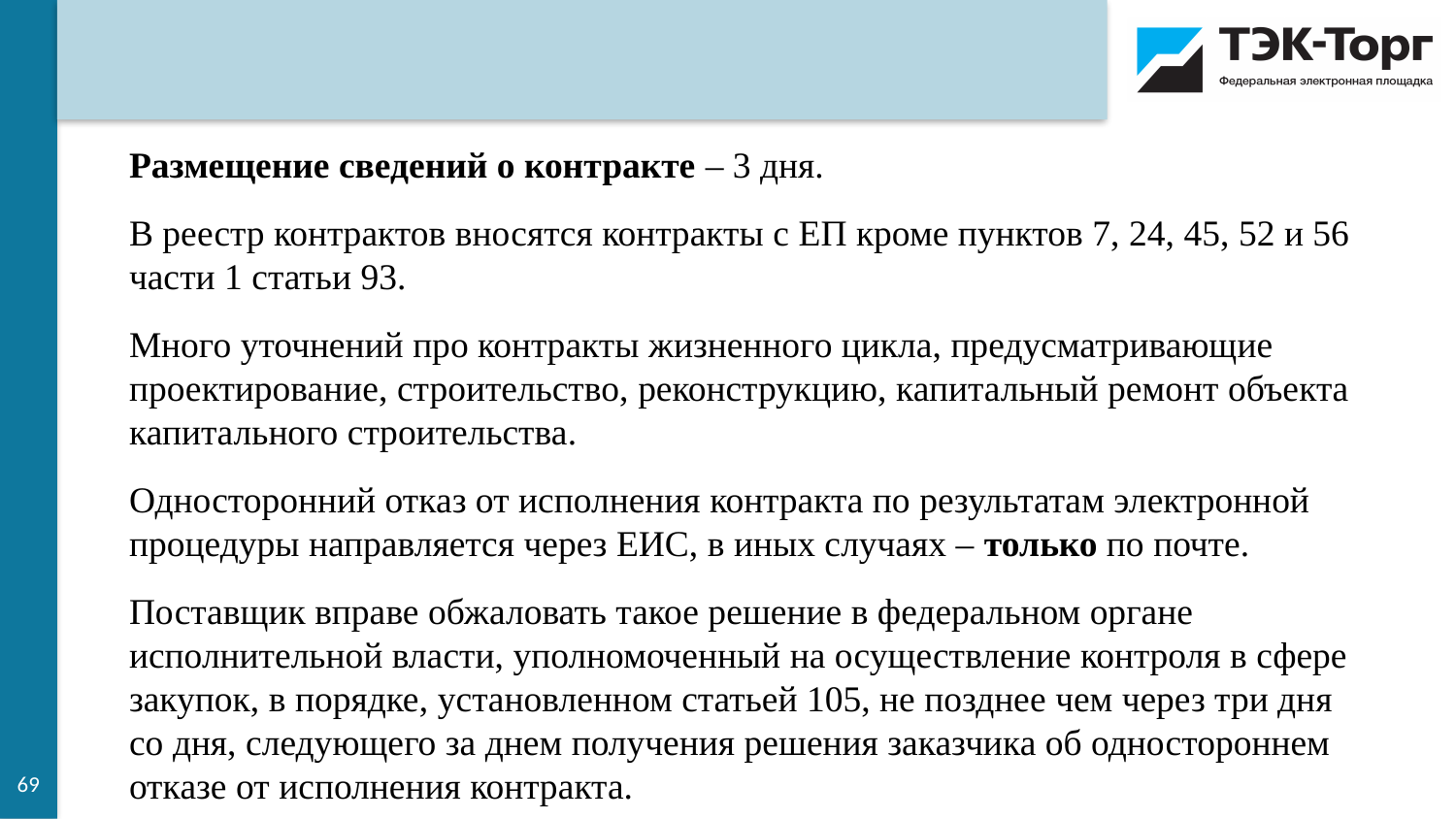

Размещение сведений о контракте – 3 дня.
В реестр контрактов вносятся контракты с ЕП кроме пунктов 7, 24, 45, 52 и 56 части 1 статьи 93.
Много уточнений про контракты жизненного цикла, предусматривающие проектирование, строительство, реконструкцию, капитальный ремонт объекта капитального строительства.
Односторонний отказ от исполнения контракта по результатам электронной процедуры направляется через ЕИС, в иных случаях – только по почте.
Поставщик вправе обжаловать такое решение в федеральном органе исполнительной власти, уполномоченный на осуществление контроля в сфере закупок, в порядке, установленном статьей 105, не позднее чем через три дня со дня, следующего за днем получения решения заказчика об одностороннем отказе от исполнения контракта.
69